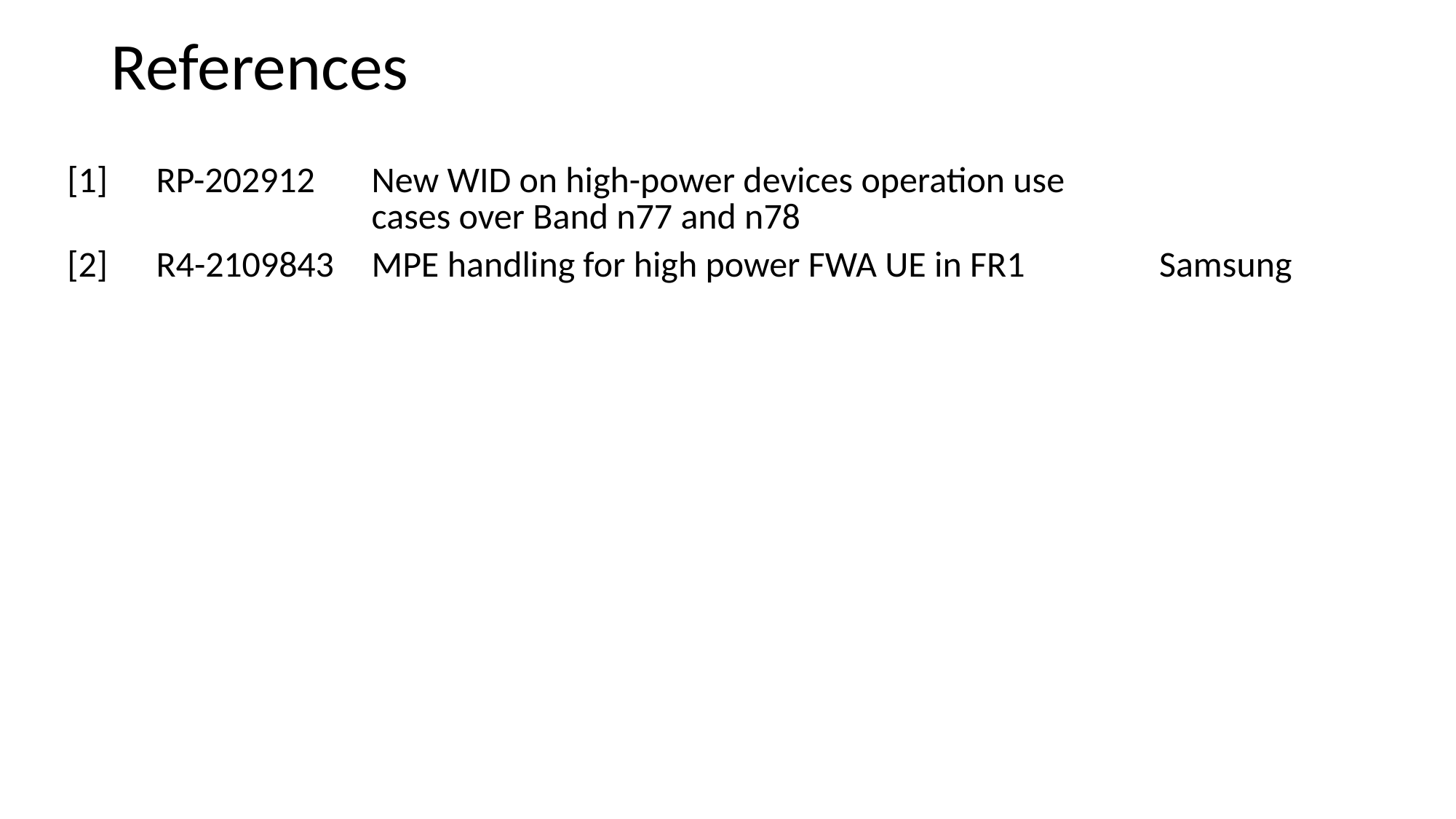

References
| [1] | RP-202912 | New WID on high-power devices operation use cases over Band n77 and n78 |  |
| --- | --- | --- | --- |
| [2] | R4-2109843 | MPE handling for high power FWA UE in FR1 | Samsung |
|  |  |  |  |
|  |  |  |  |